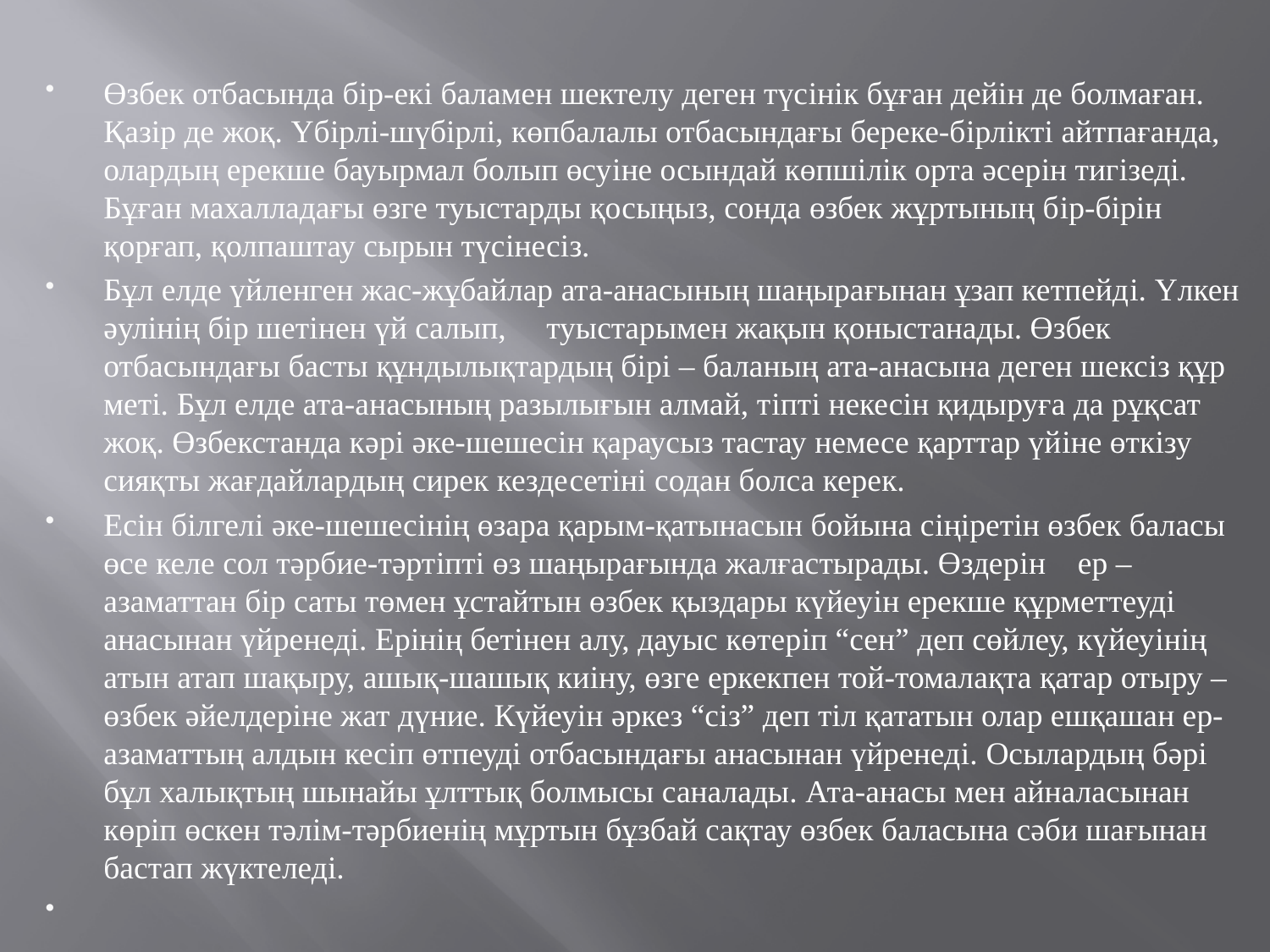

Өзбек отбасында бiр-екi баламен шектелу деген түсiнiк бұған дейiн де болмаған. Қазiр де жоқ. Үбiрлi-шүбiрлi, көпбалалы отбасындағы береке-бiр­лiктi айтпағанда, олардың ерекше бауырмал болып өсуiне осындай көпшiлiк орта әсерiн тигi­зедi. Бұған махалладағы өзге туыстарды қосыңыз, сонда өзбек жұртының бiр-бiрiн қорғап, қолпаштау сырын түсiнесiз.
Бұл елде үйленген жас-жұбайлар ата-анасының шаңырағынан ұзап кетпейдi. Үлкен әулiнiң бiр шетiнен үй салып,     туыстарымен жақын қоныстанады. Өзбек отбасындағы басты құн­ды­лықтардың бiрi – баланың ата-анасына деген шексiз құр­метi. Бұл елде ата-анасының разылығын алмай, тiптi некесiн қи­дыруға да рұқсат жоқ. Өзбекстанда кә­рi әке-шешесiн қарау­сыз тастау немесе қарттар үйiне өткiзу сияқты жағдайлардың сирек кезде­сетiнi содан болса керек.
Есiн бiлгелi әке-шешесiнiң өзара қарым-қатынасын бойына сiңiретiн өзбек баласы өсе келе сол тәрбие-тәртiптi өз шаңырағында жалғастырады. Өздерiн    ер – азаматтан бiр саты төмен ұстайтын өзбек қыздары күйеуiн ерекше құрметтеудi анасынан үй­ренедi. Ерiнiң бетiнен алу, дауыс көтерiп “сен” деп сөйлеу, күйеуiнiң атын атап шақыру, ашық-шашық киiну, өзге еркекпен той-томалақта қатар отыру – өзбек әйелдерiне жат дүние. Күйеуiн әркез “сiз” деп тiл қататын олар ешқашан ер-азаматтың алдын кесiп өтпеудi отбасындағы анасынан үйренедi. Осылардың бәрi бұл халықтың шынайы ұлттық болмысы саналады. Ата-анасы мен айналасынан көрiп өскен тәлiм-тәрбиенiң мұр­тын бұзбай сақтау өзбек баласына сәби шағынан бастап жүктеледi.